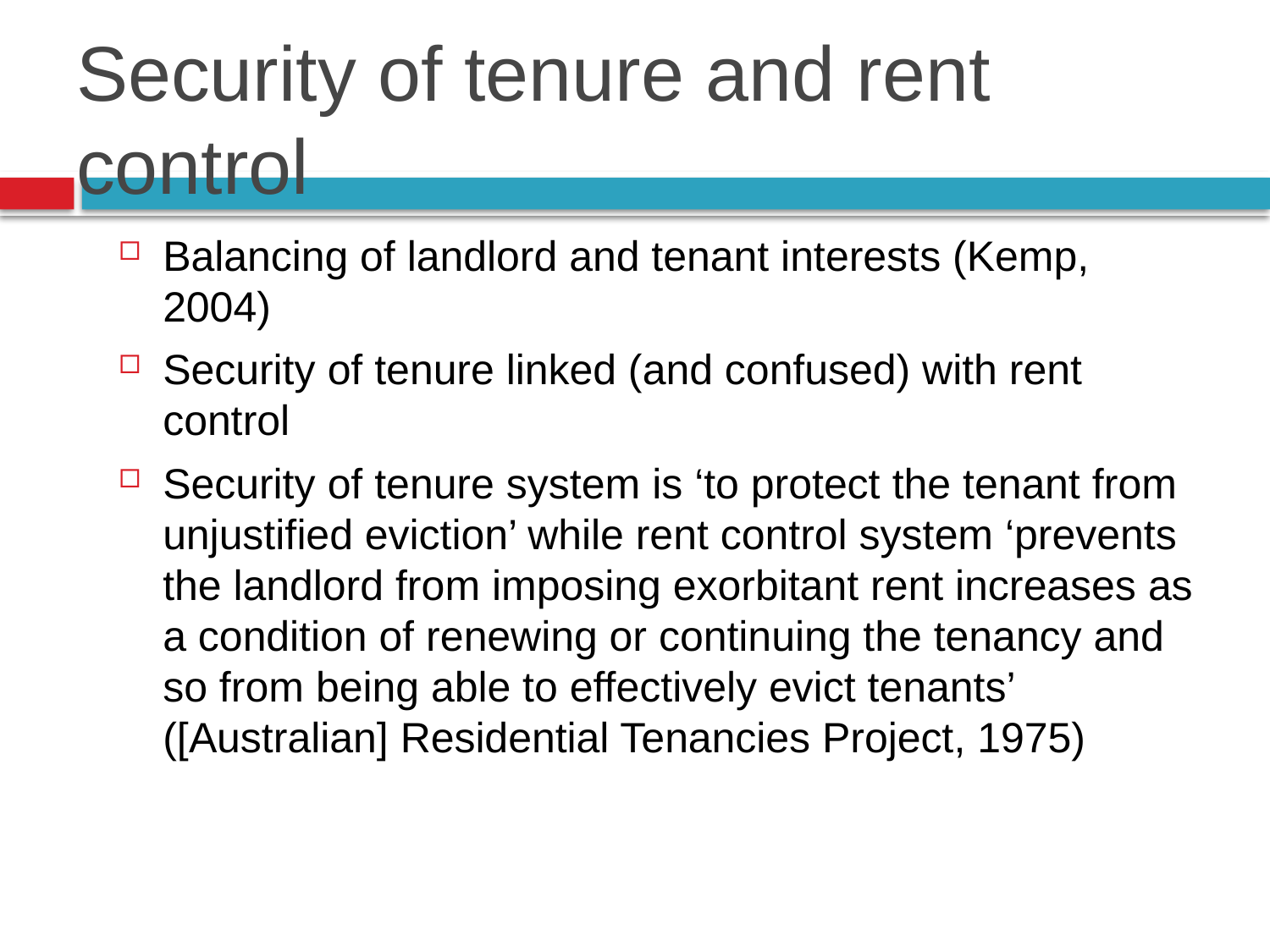

# Security of tenure and rent control
Balancing of landlord and tenant interests (Kemp, 2004)
Security of tenure linked (and confused) with rent control
Security of tenure system is ‘to protect the tenant from unjustified eviction’ while rent control system ‘prevents the landlord from imposing exorbitant rent increases as a condition of renewing or continuing the tenancy and so from being able to effectively evict tenants’ ([Australian] Residential Tenancies Project, 1975)